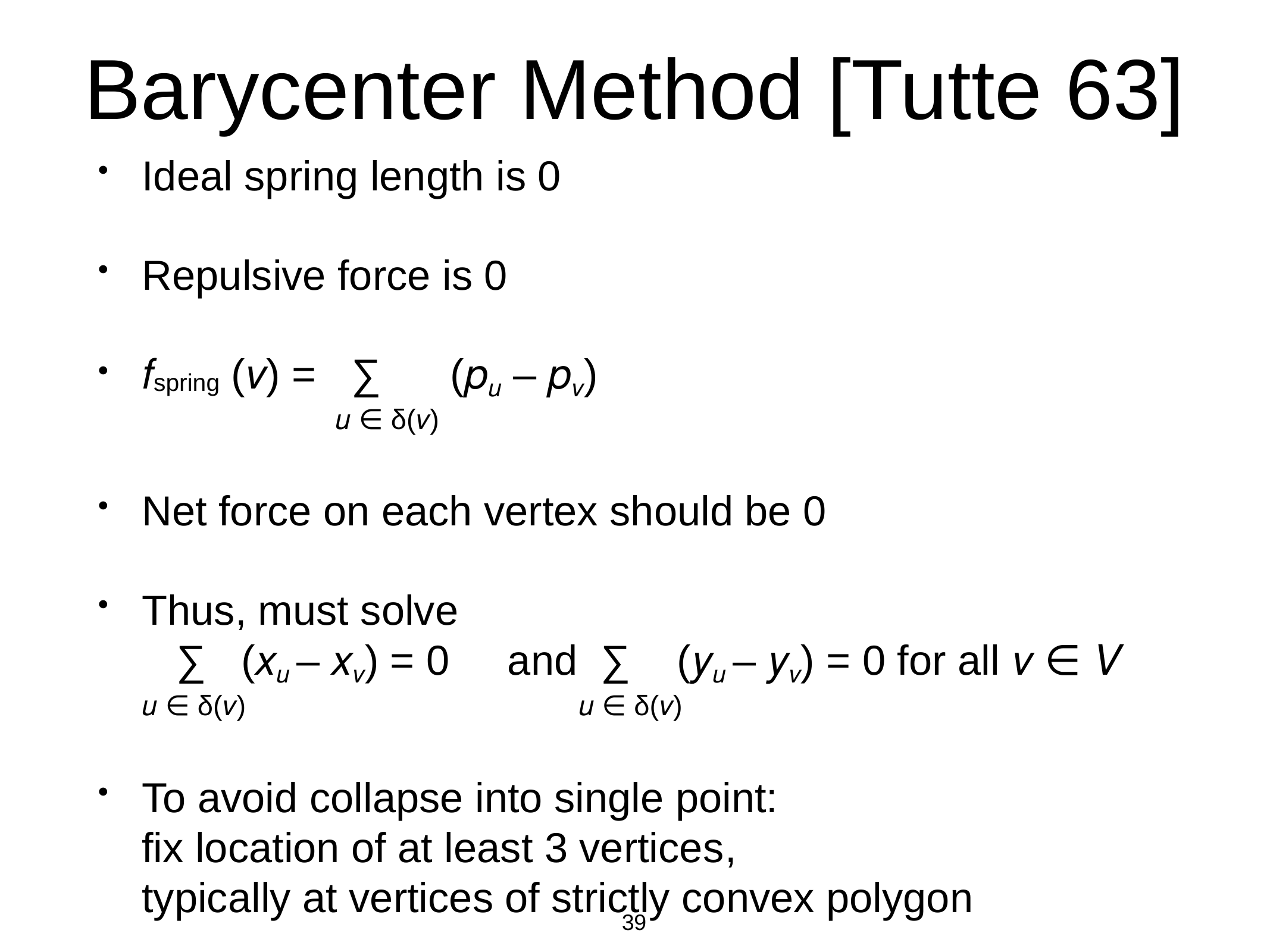

39
# Barycenter Method [Tutte 63]
Ideal spring length is 0
Repulsive force is 0
fspring (v) =   ∑      (pu – pv)
                          u ∈ δ(v)
Net force on each vertex should be 0
Thus, must solve
   ∑   (xu – xv) = 0     and  ∑    (yu – yv) = 0 for all v ∈ V
u ∈ δ(v)                                           u ∈ δ(v)
To avoid collapse into single point:
fix location of at least 3 vertices,
typically at vertices of strictly convex polygon